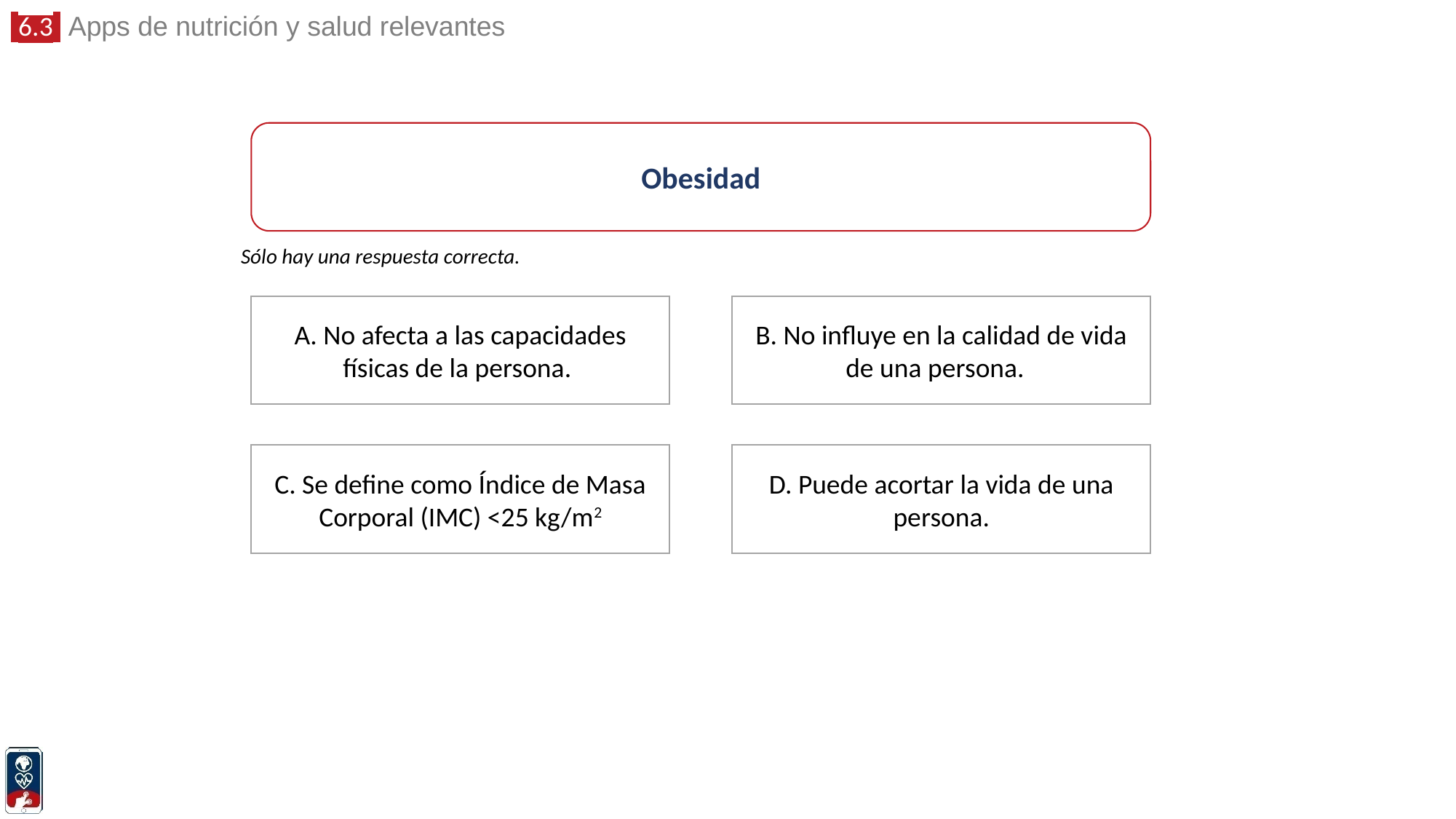

Obesidad
Sólo hay una respuesta correcta.
A. No afecta a las capacidades físicas de la persona.
B. No influye en la calidad de vida de una persona.
D. Puede acortar la vida de una persona.
C. Se define como Índice de Masa Corporal (IMC) <25 kg/m2